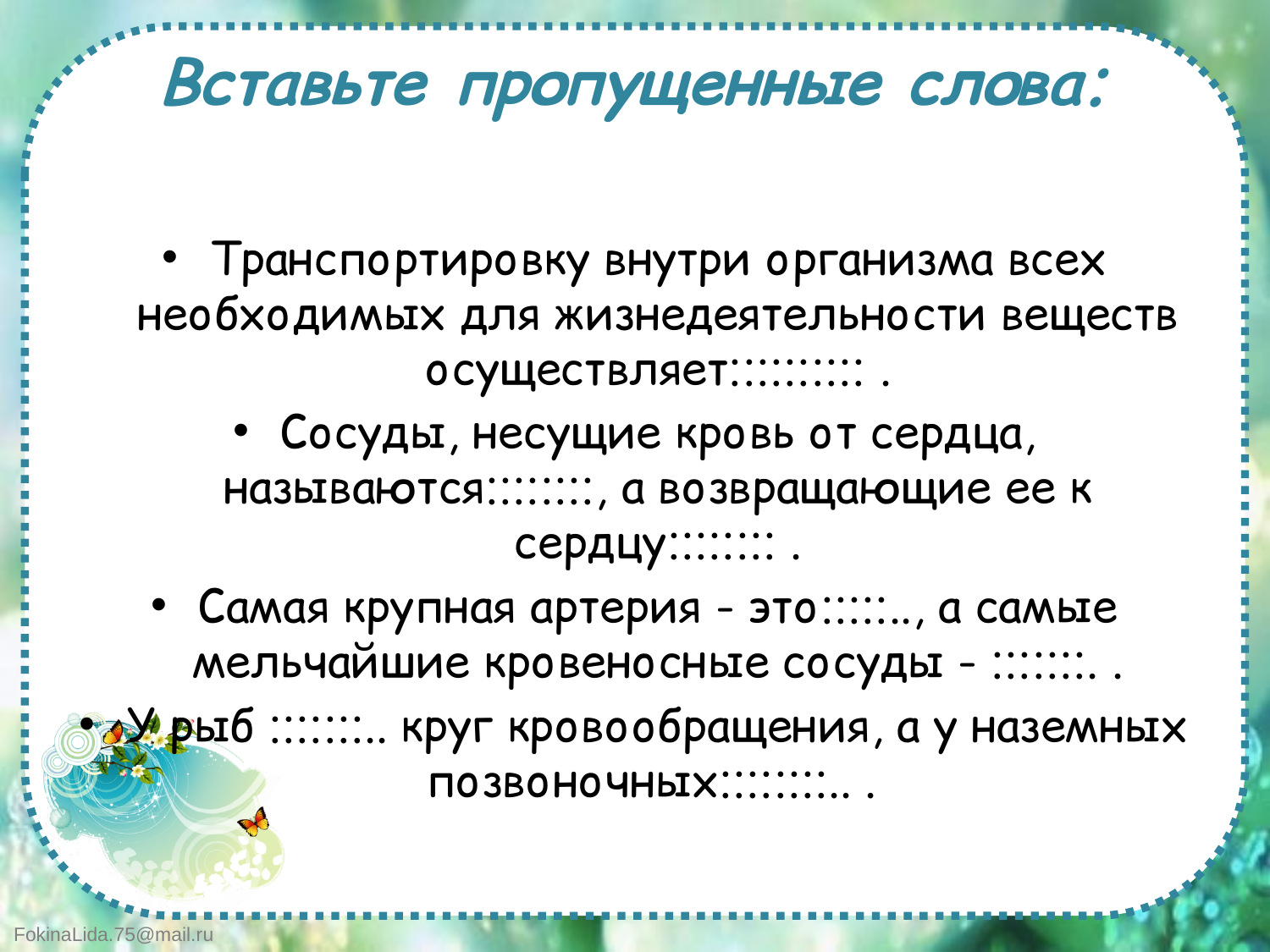

# Вставьте пропущенные слова:
Транспортировку внутри организма всех необходимых для жизнедеятельности веществ осуществляет:::::::::: .
Сосуды, несущие кровь от сердца, называются::::::::, а возвращающие ее к сердцу:::::::: .
Самая крупная артерия - это:::::.., а самые мельчайшие кровеносные сосуды - :::::::. .
У рыб :::::::.. круг кровообращения, а у наземных позвоночных::::::::.. .